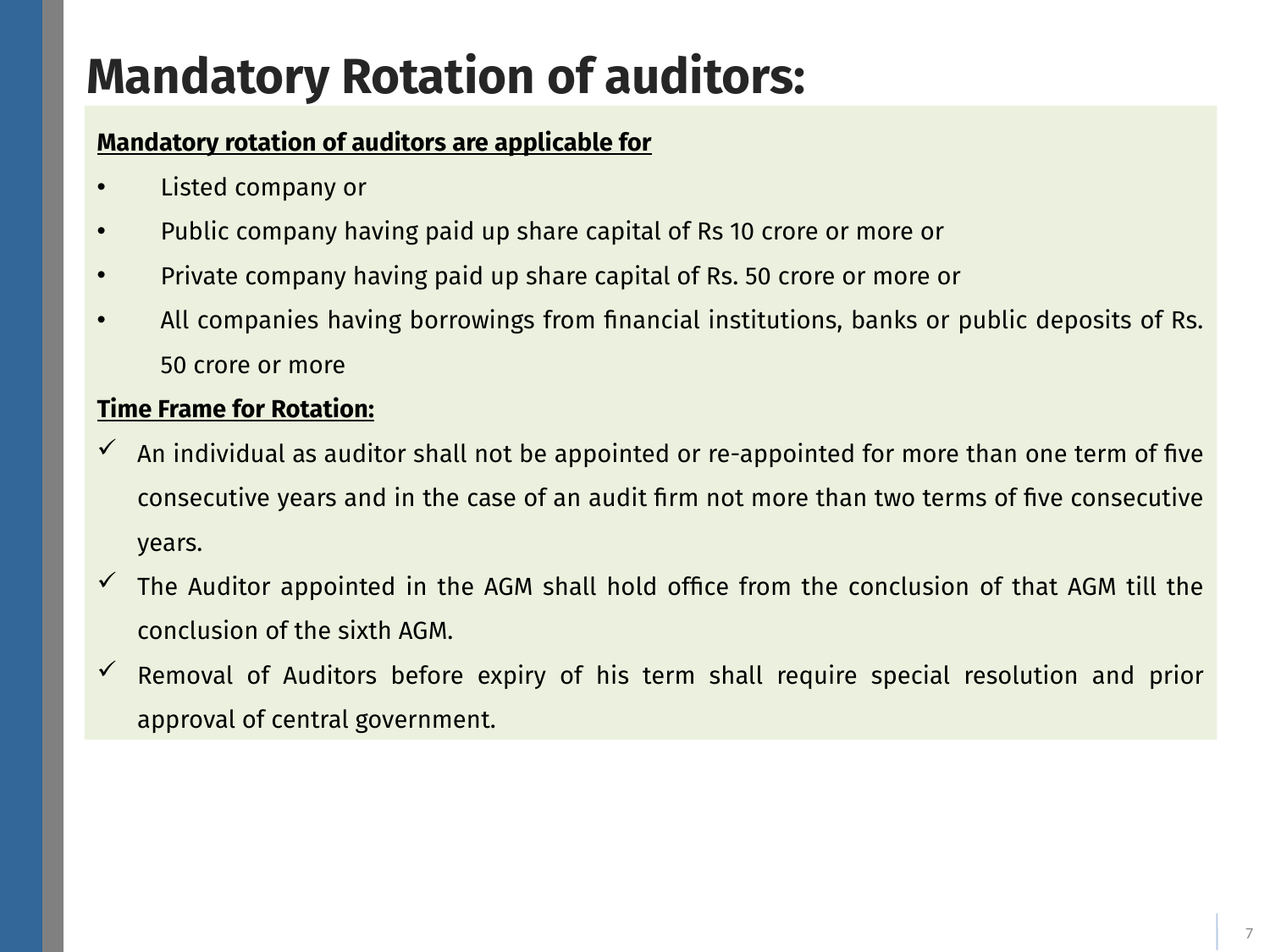

# Mandatory Rotation of auditors:
Mandatory rotation of auditors are applicable for
Listed company or
Public company having paid up share capital of Rs 10 crore or more or
Private company having paid up share capital of Rs. 50 crore or more or
All companies having borrowings from financial institutions, banks or public deposits of Rs. 50 crore or more
Time Frame for Rotation:
An individual as auditor shall not be appointed or re-appointed for more than one term of five consecutive years and in the case of an audit firm not more than two terms of five consecutive years.
The Auditor appointed in the AGM shall hold office from the conclusion of that AGM till the conclusion of the sixth AGM.
Removal of Auditors before expiry of his term shall require special resolution and prior approval of central government.
7